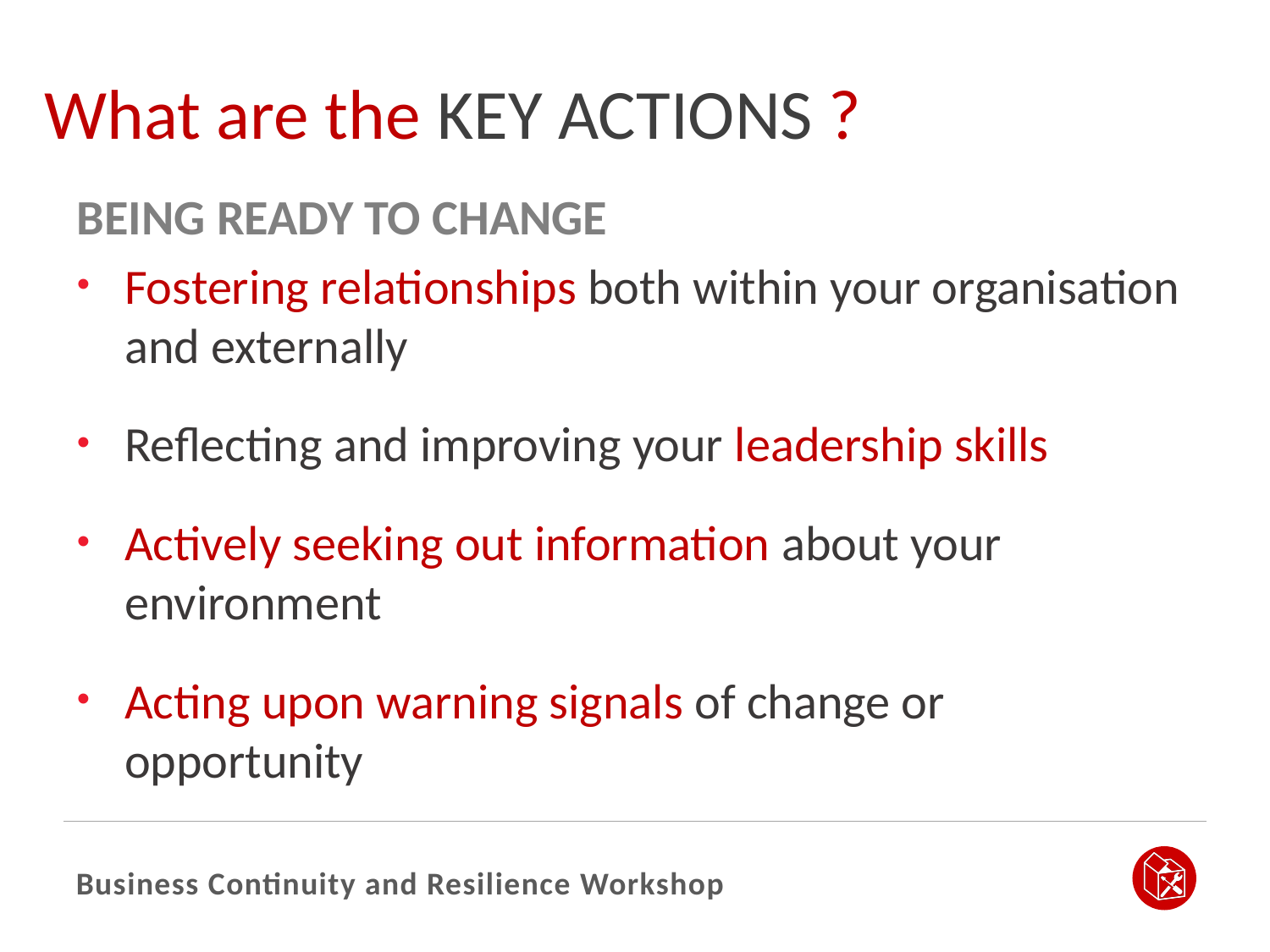

# What are the KEY ACTIONS ?
BEING READY TO CHANGE
Fostering relationships both within your organisation and externally

Reflecting and improving your leadership skills

Actively seeking out information about your environment

Acting upon warning signals of change or opportunity